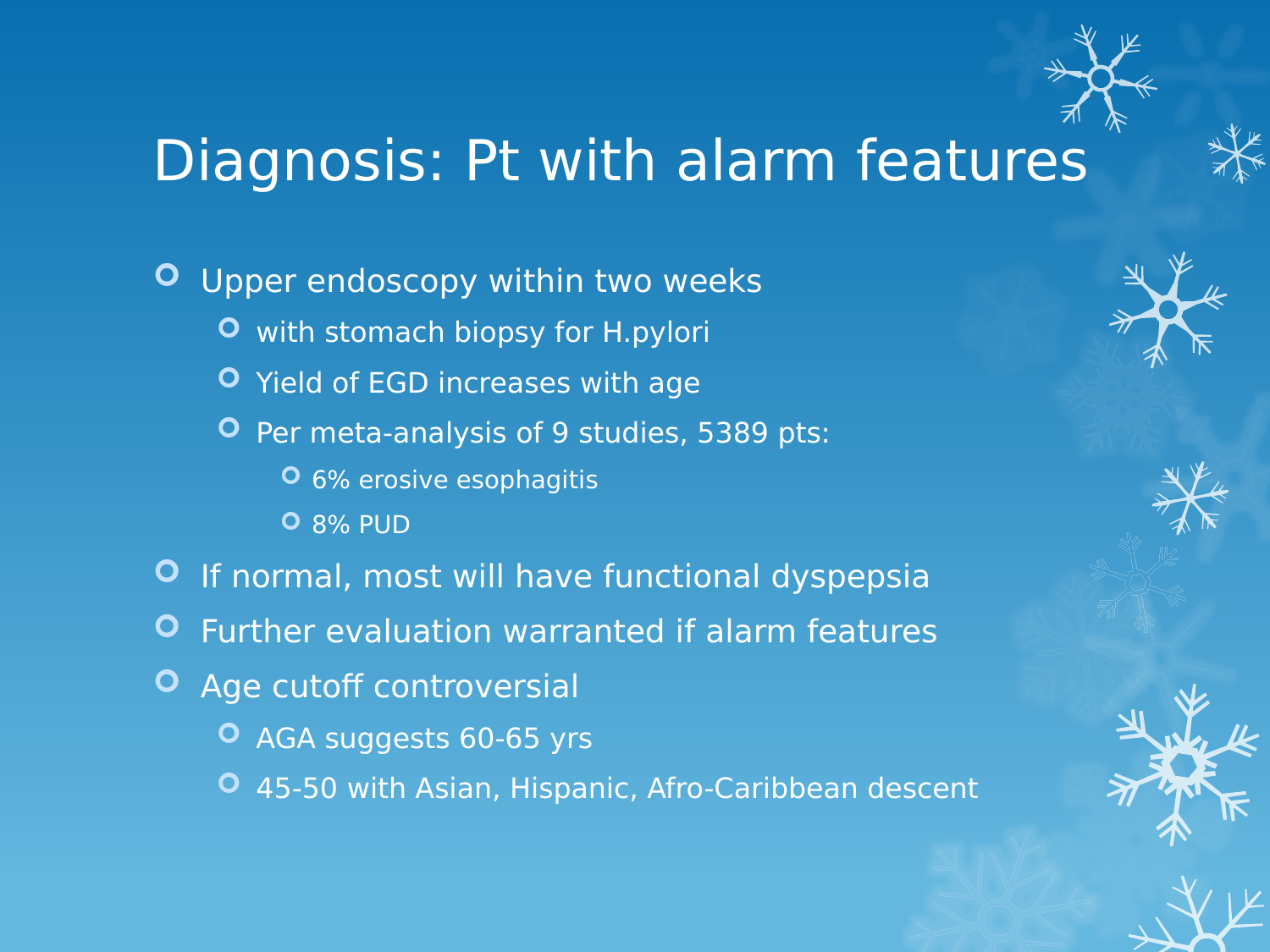

# Diagnosis: Pt with alarm features
Upper endoscopy within two weeks
with stomach biopsy for H.pylori
Yield of EGD increases with age
Per meta-analysis of 9 studies, 5389 pts:
6% erosive esophagitis
8% PUD
If normal, most will have functional dyspepsia
Further evaluation warranted if alarm features
Age cutoff controversial
AGA suggests 60-65 yrs
45-50 with Asian, Hispanic, Afro-Caribbean descent